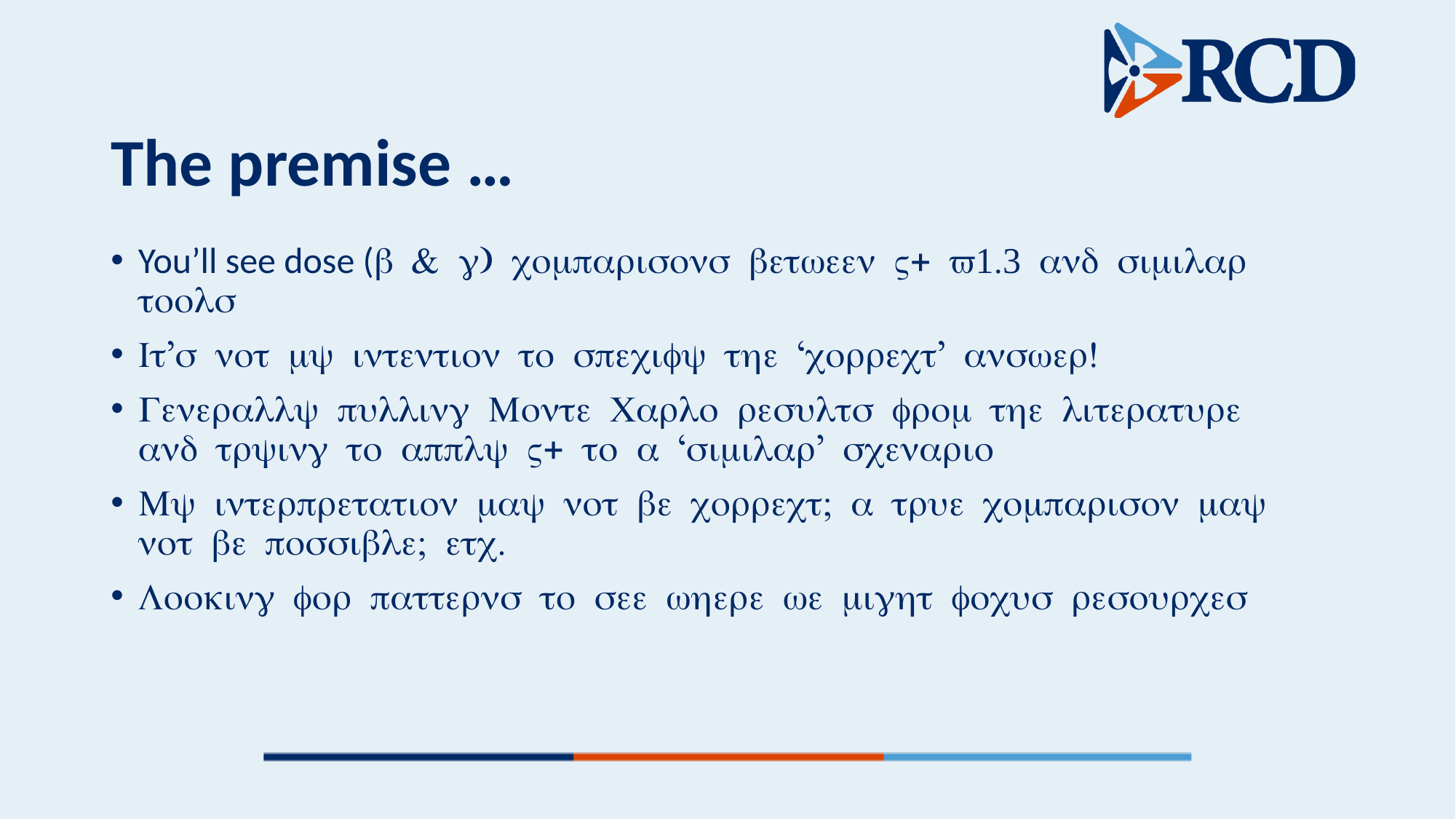

# The premise …
You’ll see dose (β & γ) comparisons between V+ v1.3 and similar tools
It’s not my intention to specify the ‘correct’ answer!
Generally pulling Monte Carlo results from the literature and trying to apply V+ to a ‘similar’ scenario
My interpretation may not be correct; a true comparison may not be possible; etc.
Looking for patterns to see where we might focus resources